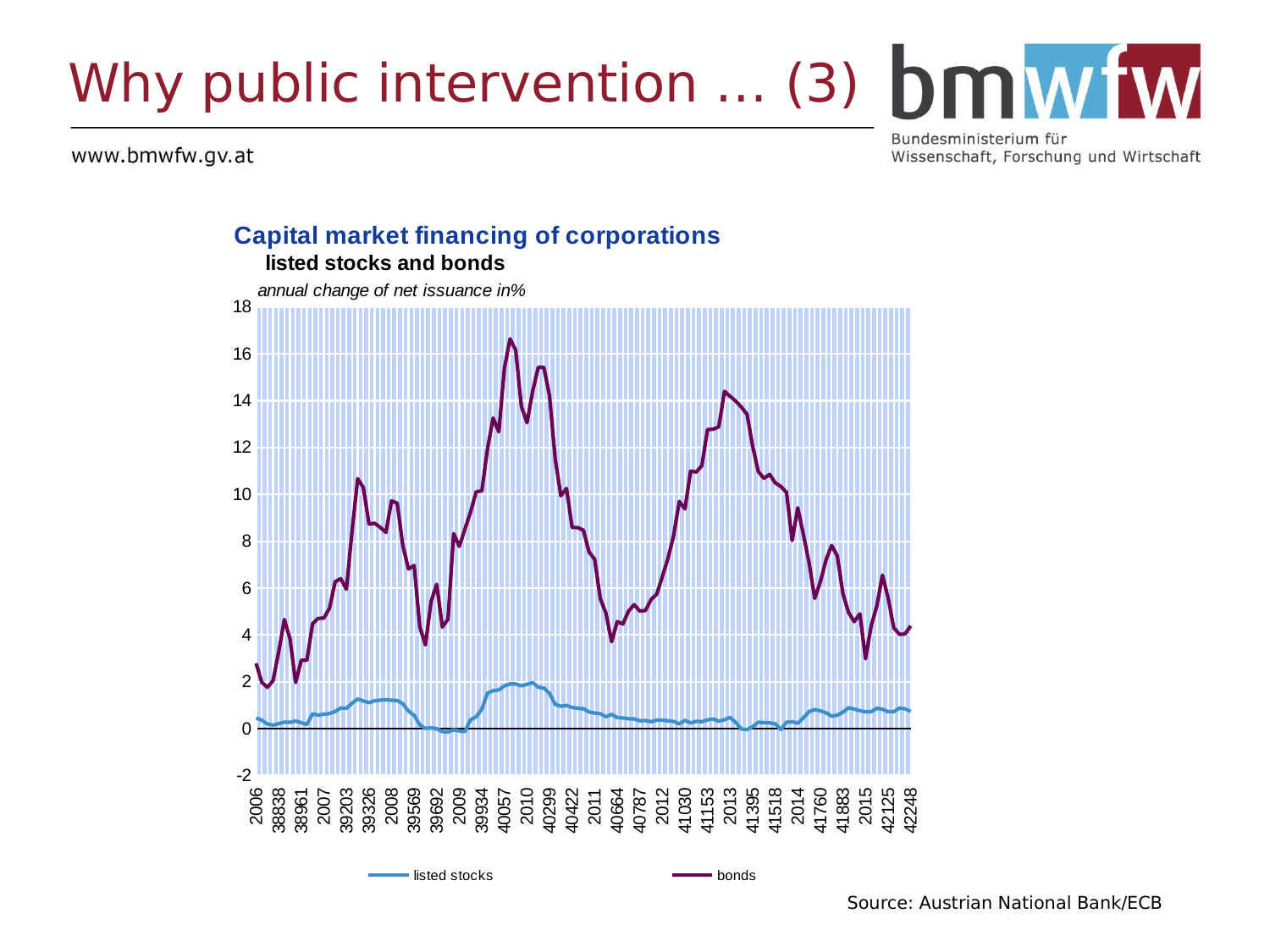

# Why public intervention … (3)

### Chart

| Category |  |  |
|---|---|---|
| 2006 | 0.4523111481396392 | 2.7846109685066187 |
| 38749 | 0.3607942923711472 | 1.9772294937702384 |
| 38777 | 0.19841967386240447 | 1.7612561093843349 |
| 38808 | 0.15154591352182228 | 2.044447098158897 |
| 38838 | 0.21424476097948733 | 3.277393095047999 |
| 38869 | 0.273289032801749 | 4.655862507166963 |
| 38899 | 0.26766242861315787 | 3.8359399367952287 |
| 38930 | 0.3226820958467825 | 1.9639130994299592 |
| 38961 | 0.25335910782244847 | 2.9175193604560556 |
| 38991 | 0.17504098306257992 | 2.9155279934371947 |
| 39022 | 0.6343214617069215 | 4.472378522895304 |
| 39052 | 0.5753593350402042 | 4.70776755521678 |
| 2007 | 0.6166749881219237 | 4.716290145763403 |
| 39114 | 0.6408480051685264 | 5.141039051887231 |
| 39142 | 0.7310700559038265 | 6.269104973201055 |
| 39173 | 0.879443028664051 | 6.398417175191762 |
| 39203 | 0.8610746095895074 | 5.9482361759431575 |
| 39234 | 1.085787496630175 | 8.420718022356265 |
| 39264 | 1.2626768222402385 | 10.670686409610443 |
| 39295 | 1.1786016084483597 | 10.291932099249523 |
| 39326 | 1.1035927268702619 | 8.735493047762866 |
| 39356 | 1.1924743608671573 | 8.764343425019904 |
| 39387 | 1.21451874186278 | 8.594140408105488 |
| 39417 | 1.231666435502121 | 8.375150949513754 |
| 2008 | 1.2087564920691736 | 9.719718212689976 |
| 39479 | 1.1961128990580554 | 9.621691477498493 |
| 39508 | 1.0640311195790009 | 7.806823306298628 |
| 39539 | 0.7440844511745095 | 6.813218338140191 |
| 39569 | 0.5712587862897189 | 6.963083055694996 |
| 39600 | 0.1546647849511196 | 4.3378662065645335 |
| 39630 | 0.008036355913509931 | 3.5722444122253227 |
| 39661 | 0.03116002723226874 | 5.416888049951618 |
| 39692 | -0.0041834448402888755 | 6.162693791134679 |
| 39722 | -0.12930078755103439 | 4.334743709583799 |
| 39753 | -0.13825527133058957 | 4.667934566669582 |
| 39783 | -0.051302653475726614 | 8.327181648031834 |
| 2009 | -0.09793706504473977 | 7.776446187464981 |
| 39845 | -0.12150053478449109 | 8.516470439743907 |
| 39873 | 0.37996399041366763 | 9.243282052169468 |
| 39904 | 0.5052631974832965 | 10.113789285187226 |
| 39934 | 0.829385089576906 | 10.15097168003629 |
| 39965 | 1.5170277119360034 | 11.954379735485235 |
| 39995 | 1.6182306609625163 | 13.258983846812564 |
| 40026 | 1.6478031249349323 | 12.66726534918503 |
| 40057 | 1.8242106259135142 | 15.381708114169747 |
| 40087 | 1.9060321168848484 | 16.64333928005472 |
| 40118 | 1.9033686268346672 | 16.157666012780815 |
| 40148 | 1.828431435116551 | 13.759097547382606 |
| 2010 | 1.8924151019392048 | 13.061464968641134 |
| 40210 | 1.9642054412089884 | 14.403153065777929 |
| 40238 | 1.7708124658126545 | 15.428480153669934 |
| 40269 | 1.7290707637757976 | 15.41563893199607 |
| 40299 | 1.5031716990253405 | 14.201400657326115 |
| 40330 | 1.035486433639132 | 11.518193078605155 |
| 40360 | 0.9531065480846256 | 9.940426257105099 |
| 40391 | 0.992170570376727 | 10.254679726145374 |
| 40422 | 0.9017694930424369 | 8.594227911751839 |
| 40452 | 0.8691514032877602 | 8.578678348081036 |
| 40483 | 0.8469668212689019 | 8.471149013304395 |
| 40513 | 0.71059553980517 | 7.546424795629015 |
| 2011 | 0.6635751003389868 | 7.2289884935844215 |
| 40575 | 0.6371753599197839 | 5.548896792399361 |
| 40603 | 0.5005515702684038 | 4.926069701363846 |
| 40634 | 0.6091475010762125 | 3.7072871045194637 |
| 40664 | 0.4708038037236851 | 4.566563055024432 |
| 40695 | 0.453915967658225 | 4.462570714459146 |
| 40725 | 0.41898512853180137 | 5.0151296000705115 |
| 40756 | 0.412982737562917 | 5.292436098738217 |
| 40787 | 0.3345870233998351 | 5.017314722699061 |
| 40817 | 0.3440969766781876 | 5.042526610807663 |
| 40848 | 0.2946380251903636 | 5.509143740354607 |
| 40878 | 0.3602332203355152 | 5.73870480466141 |
| 2012 | 0.35884898541689314 | 6.4904586667750666 |
| 40940 | 0.33256459646882075 | 7.276801488588892 |
| 40969 | 0.30545550125971055 | 8.245506286814553 |
| 41000 | 0.2017529056155043 | 9.69639706079681 |
| 41030 | 0.3502773822626094 | 9.378401311476825 |
| 41061 | 0.2377707596571188 | 10.994396899883087 |
| 41091 | 0.31003062589491936 | 10.952787452659312 |
| 41122 | 0.29526583996710715 | 11.231395188945466 |
| 41153 | 0.37385453777152305 | 12.76595605337818 |
| 41183 | 0.411274903256409 | 12.781365952611143 |
| 41214 | 0.3158813095632374 | 12.886528797987644 |
| 41244 | 0.37684282834749017 | 14.400070423969758 |
| 2013 | 0.47568738941192734 | 14.186893922776877 |
| 41306 | 0.2641262088028951 | 13.981986253828342 |
| 41334 | -0.018087219590612328 | 13.724959137201973 |
| 41365 | -0.04356413407063942 | 13.419742420914037 |
| 41395 | 0.08734439078394998 | 12.054480587297835 |
| 41426 | 0.2713781547388772 | 10.975482856425472 |
| 41456 | 0.2526773552050887 | 10.682119207716513 |
| 41487 | 0.2441283511974924 | 10.852172382278004 |
| 41518 | 0.20724862178966855 | 10.49190043294699 |
| 41548 | -0.04137526777611145 | 10.336827321256493 |
| 41579 | 0.27506115921296376 | 10.0819501737093 |
| 41609 | 0.2917841495868601 | 8.028694819540162 |
| 2014 | 0.22767506236627266 | 9.427586550272473 |
| 41671 | 0.46349338972941917 | 8.279745701103458 |
| 41699 | 0.7231026981599832 | 7.0738171838742545 |
| 41730 | 0.8150650500256429 | 5.55605204617584 |
| 41760 | 0.7565980632287863 | 6.274232795381309 |
| 41791 | 0.6764462820335829 | 7.200388752647058 |
| 41821 | 0.5300096969408808 | 7.8178883272809845 |
| 41852 | 0.5710963252883784 | 7.374733647026408 |
| 41883 | 0.7033142142098382 | 5.758420621361471 |
| 41913 | 0.889413511730863 | 4.954240926161679 |
| 41944 | 0.8355824091852869 | 4.564807551699745 |
| 41974 | 0.764440621766993 | 4.902323680412837 |
| 2015 | 0.7160768341564206 | 2.9768113040653077 |
| 42036 | 0.7226809537639102 | 4.378404162116567 |
| 42064 | 0.8654809008700415 | 5.231885611239373 |
| 42095 | 0.8273468690277895 | 6.551074843387593 |
| 42125 | 0.723020396749008 | 5.582400125602383 |
| 42156 | 0.7188709579248665 | 4.306243698580282 |
| 42186 | 0.8766710642035717 | 4.02443953614353 |
| 42217 | 0.8464360324111686 | 4.037381358658965 |
| 42248 | 0.7323681586814735 | 4.38769745055938 |
Source: Austrian National Bank/ECB